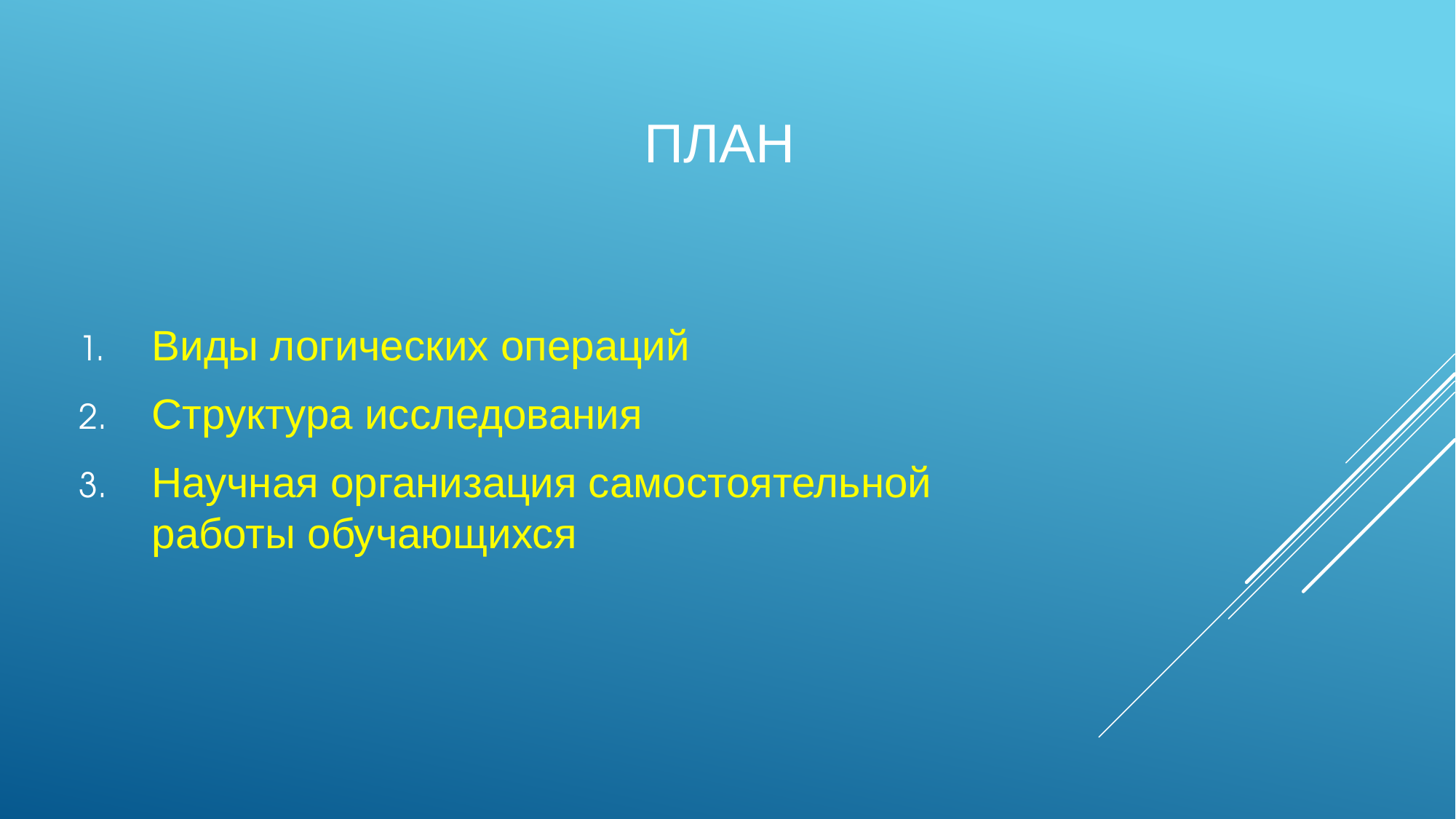

# План
Виды логических операций
Структура исследования
Научная организация самостоятельной работы обучающихся